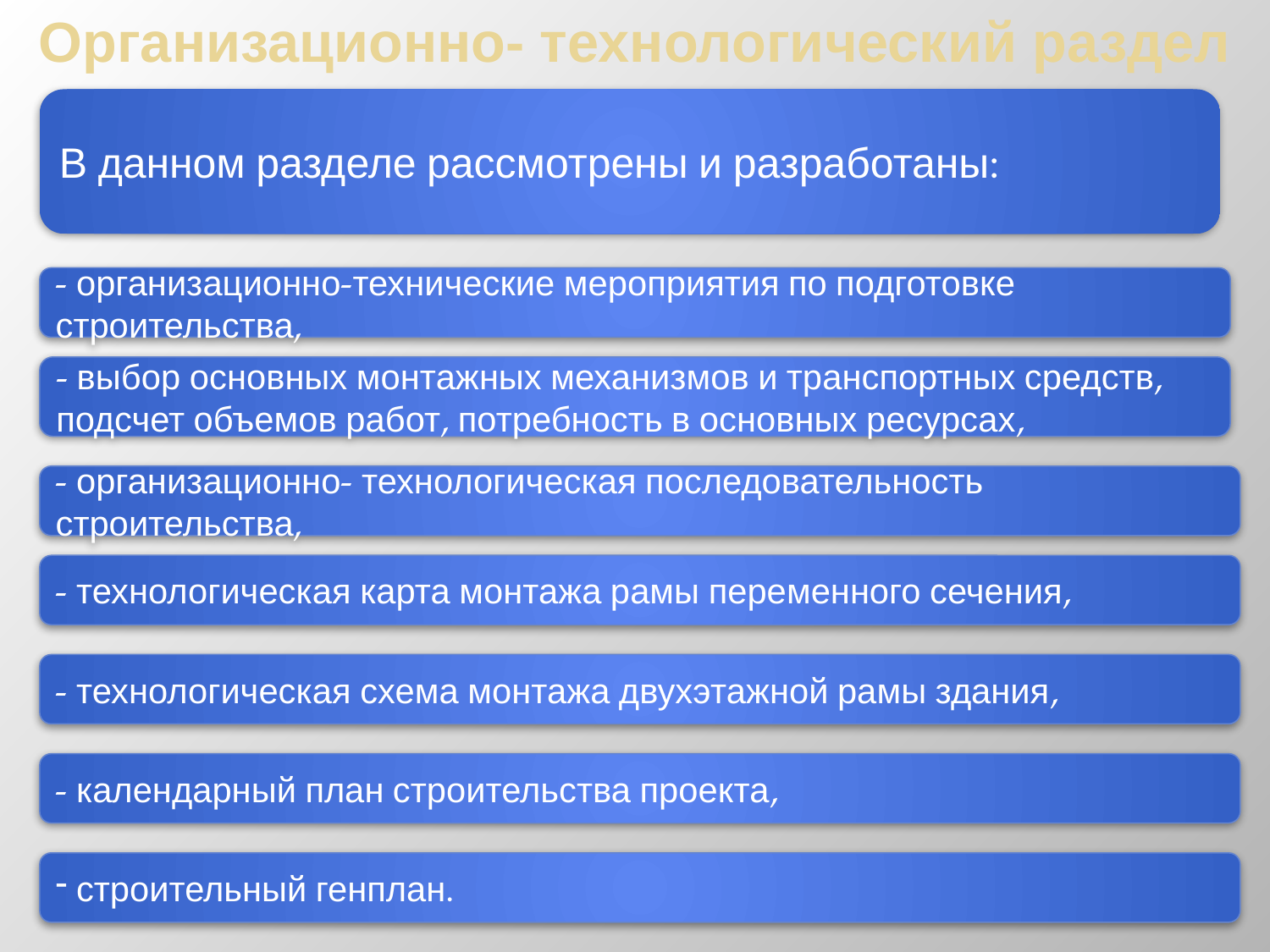

Организационно- технологический раздел
В данном разделе рассмотрены и разработаны:
- организационно-технические мероприятия по подготовке строительства,
- выбор основных монтажных механизмов и транспортных средств, подсчет объемов работ, потребность в основных ресурсах,
- организационно- технологическая последовательность строительства,
- технологическая карта монтажа рамы переменного сечения,
- технологическая схема монтажа двухэтажной рамы здания,
- календарный план строительства проекта,
 строительный генплан.